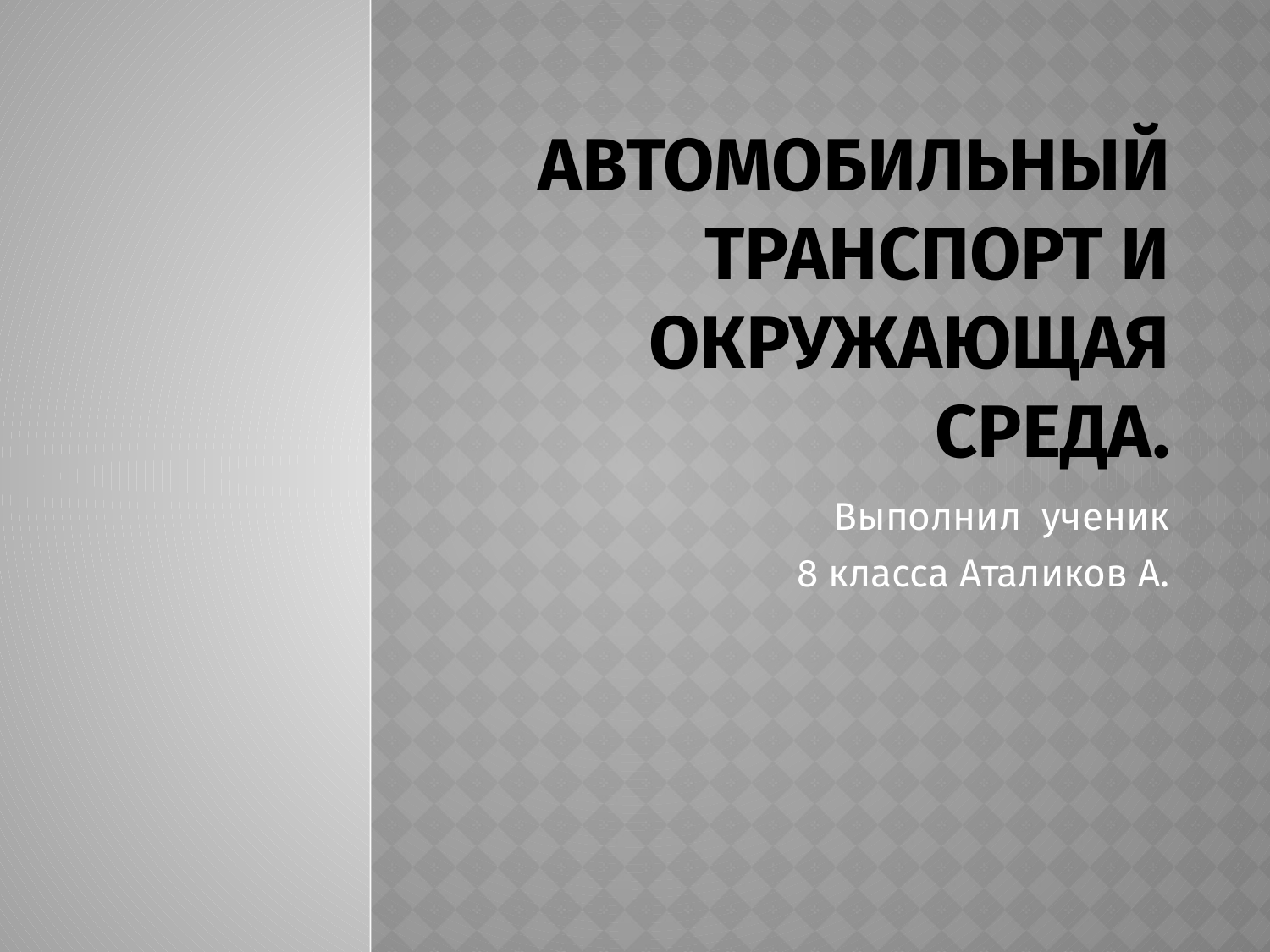

# Автомобильный транспорт и окружающая среда.
Выполнил  ученик
 8 класса Аталиков А.